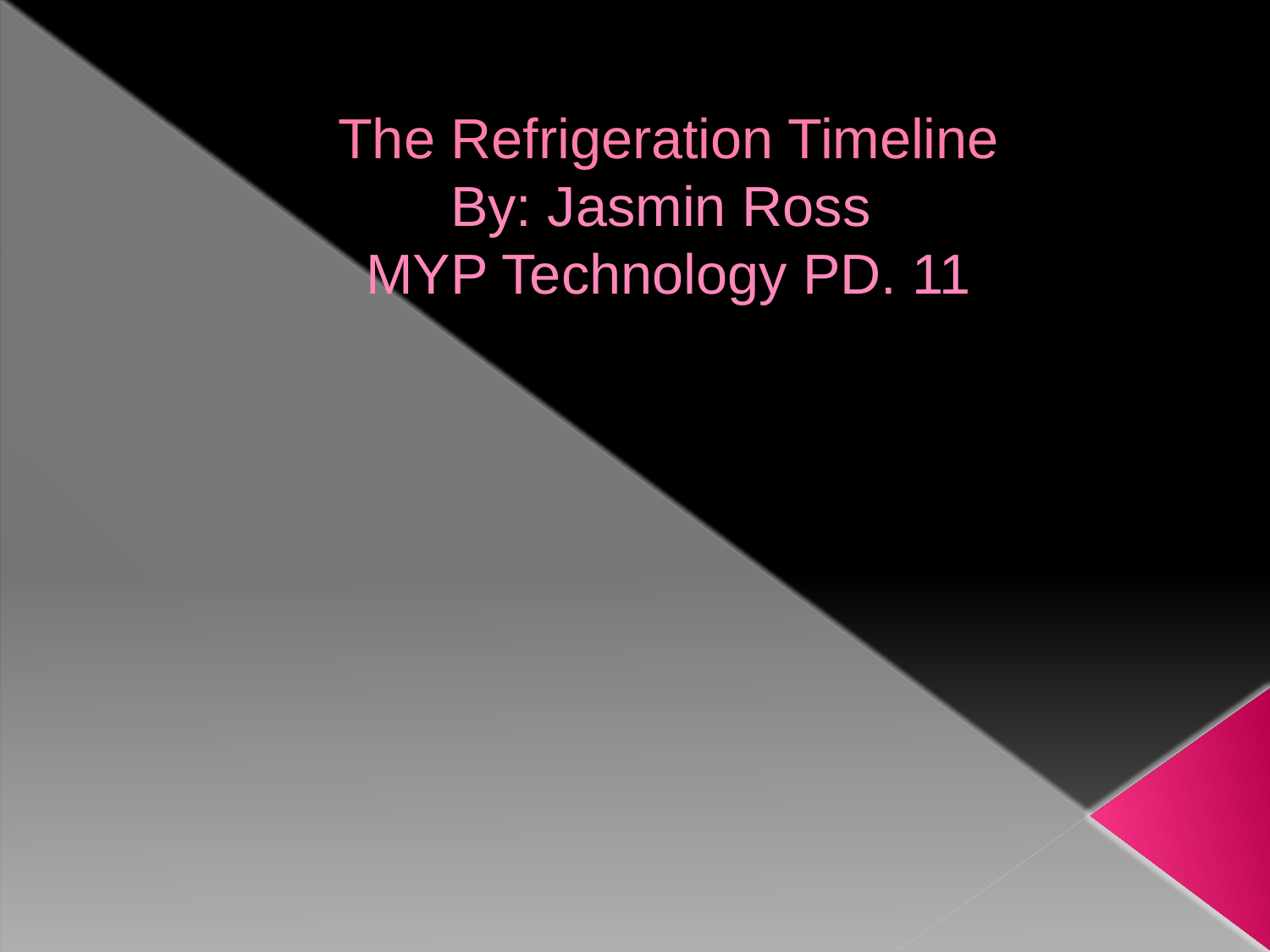

# The Refrigeration Timeline By: Jasmin Ross MYP Technology PD. 11